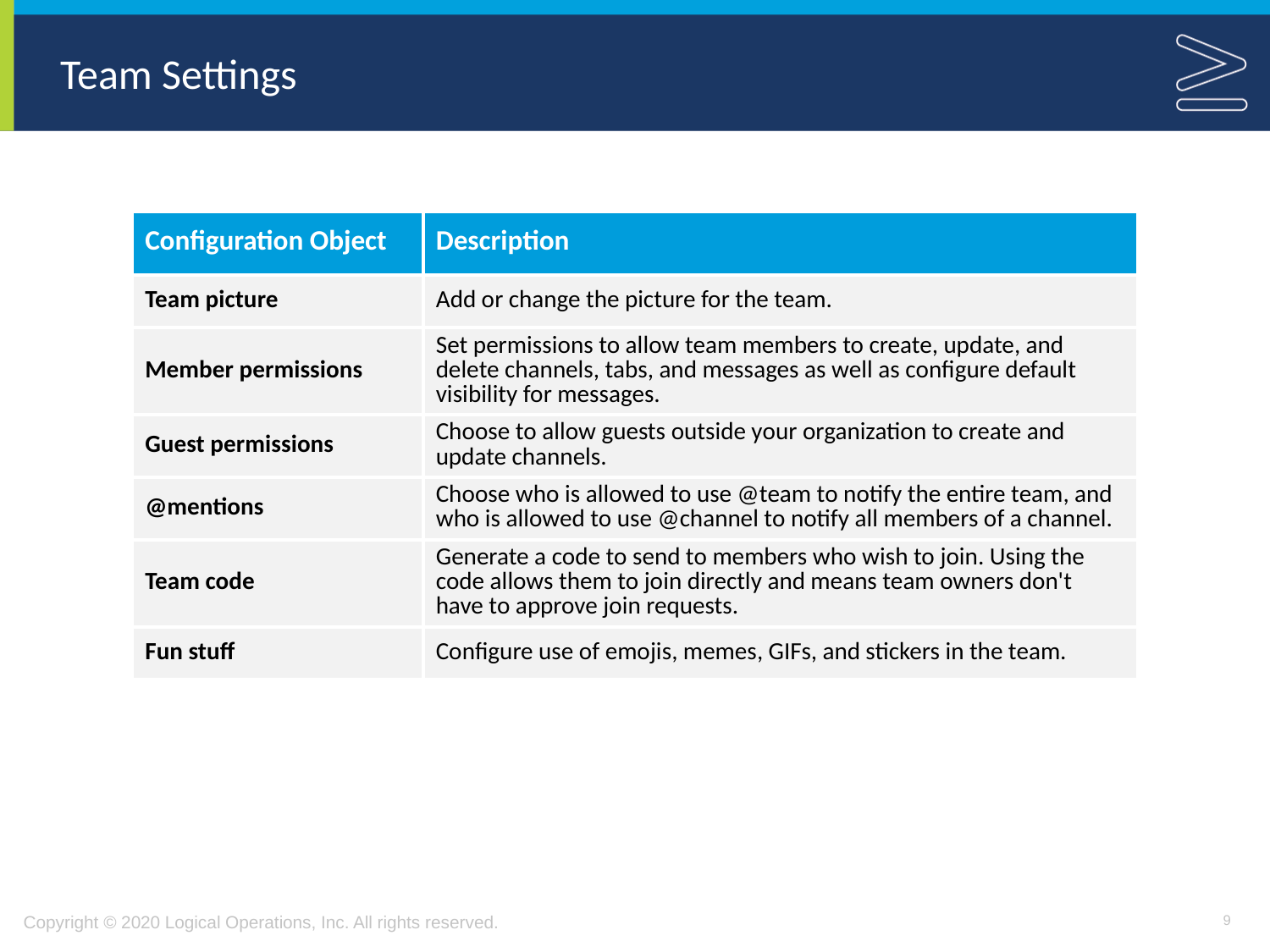

# Team Settings
| Configuration Object | Description |
| --- | --- |
| Team picture | Add or change the picture for the team. |
| Member permissions | Set permissions to allow team members to create, update, and delete channels, tabs, and messages as well as configure default visibility for messages. |
| Guest permissions | Choose to allow guests outside your organization to create and update channels. |
| @mentions | Choose who is allowed to use @team to notify the entire team, and who is allowed to use @channel to notify all members of a channel. |
| Team code | Generate a code to send to members who wish to join. Using the code allows them to join directly and means team owners don't have to approve join requests. |
| Fun stuff | Configure use of emojis, memes, GIFs, and stickers in the team. |
9